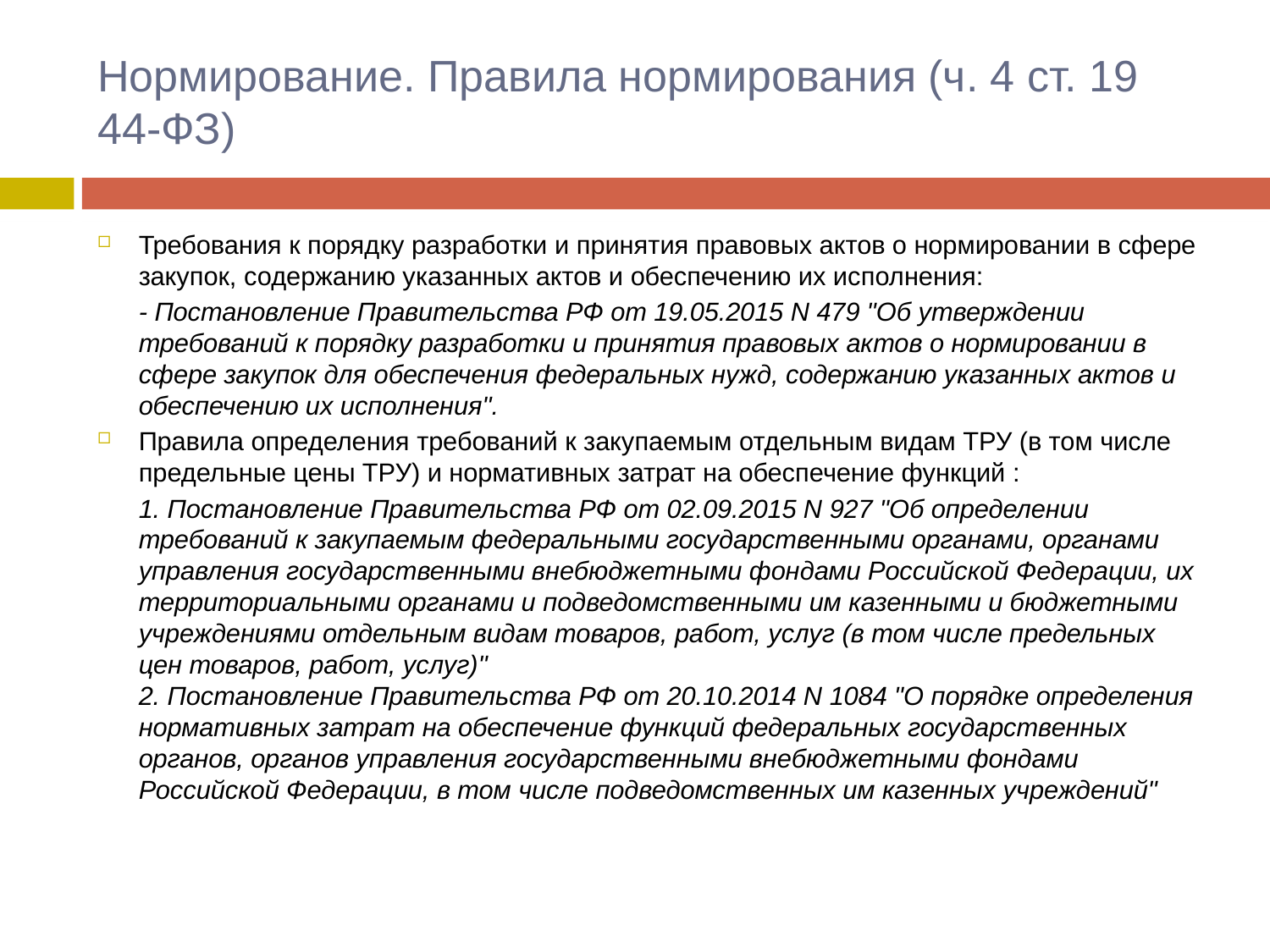

# Нормирование. Правила нормирования (ч. 4 ст. 19 44-ФЗ)
Требования к порядку разработки и принятия правовых актов о нормировании в сфере закупок, содержанию указанных актов и обеспечению их исполнения:
	- Постановление Правительства РФ от 19.05.2015 N 479 "Об утверждении требований к порядку разработки и принятия правовых актов о нормировании в сфере закупок для обеспечения федеральных нужд, содержанию указанных актов и обеспечению их исполнения".
Правила определения требований к закупаемым отдельным видам ТРУ (в том числе предельные цены ТРУ) и нормативных затрат на обеспечение функций :
	1. Постановление Правительства РФ от 02.09.2015 N 927 "Об определении требований к закупаемым федеральными государственными органами, органами управления государственными внебюджетными фондами Российской Федерации, их территориальными органами и подведомственными им казенными и бюджетными учреждениями отдельным видам товаров, работ, услуг (в том числе предельных цен товаров, работ, услуг)"
2. Постановление Правительства РФ от 20.10.2014 N 1084 "О порядке определения нормативных затрат на обеспечение функций федеральных государственных органов, органов управления государственными внебюджетными фондами Российской Федерации, в том числе подведомственных им казенных учреждений"